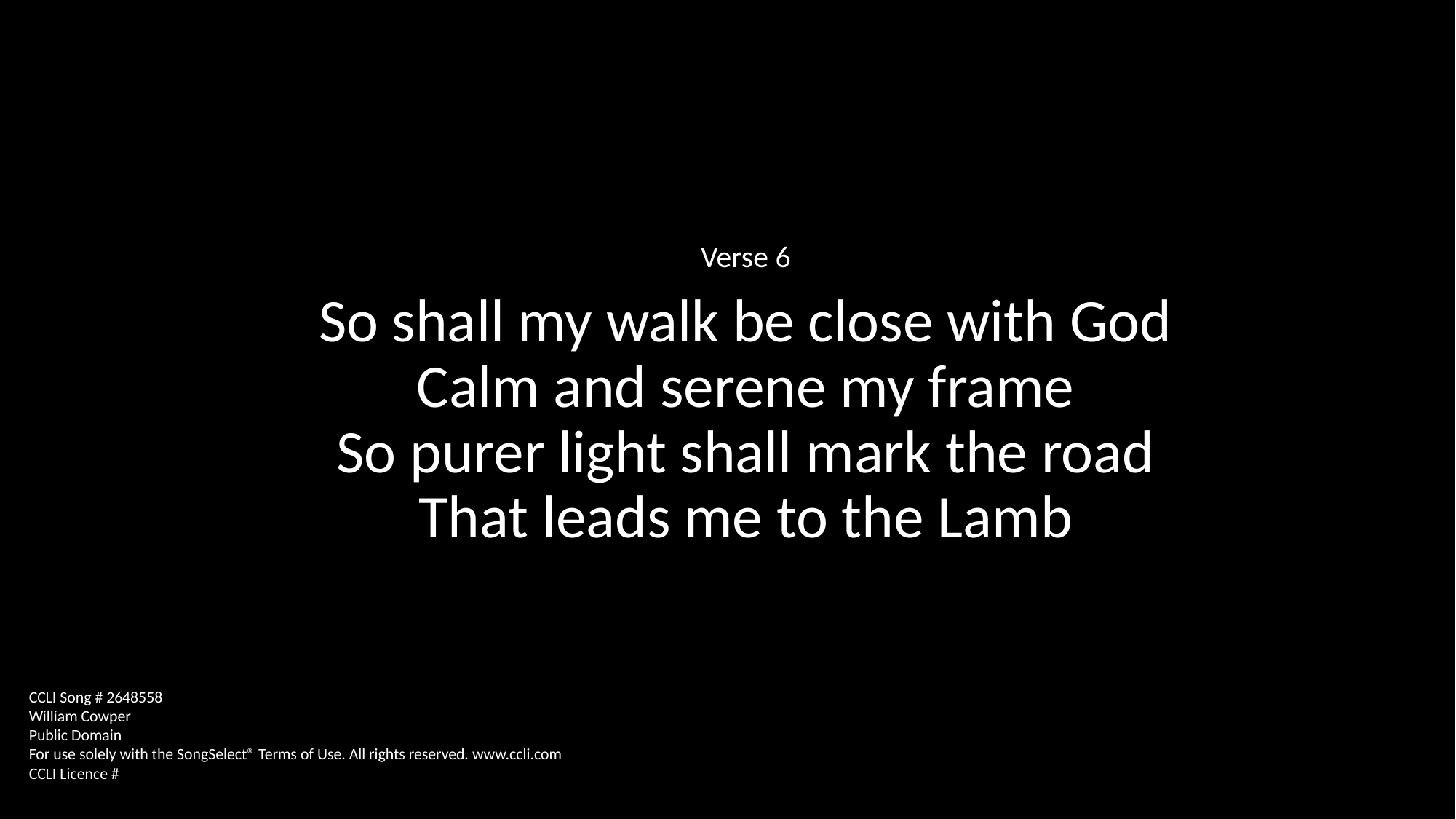

Verse 6
So shall my walk be close with God
Calm and serene my frame
So purer light shall mark the road
That leads me to the Lamb

CCLI Song # 2648558
William Cowper
Public Domain
For use solely with the SongSelect® Terms of Use. All rights reserved. www.ccli.com
CCLI Licence #